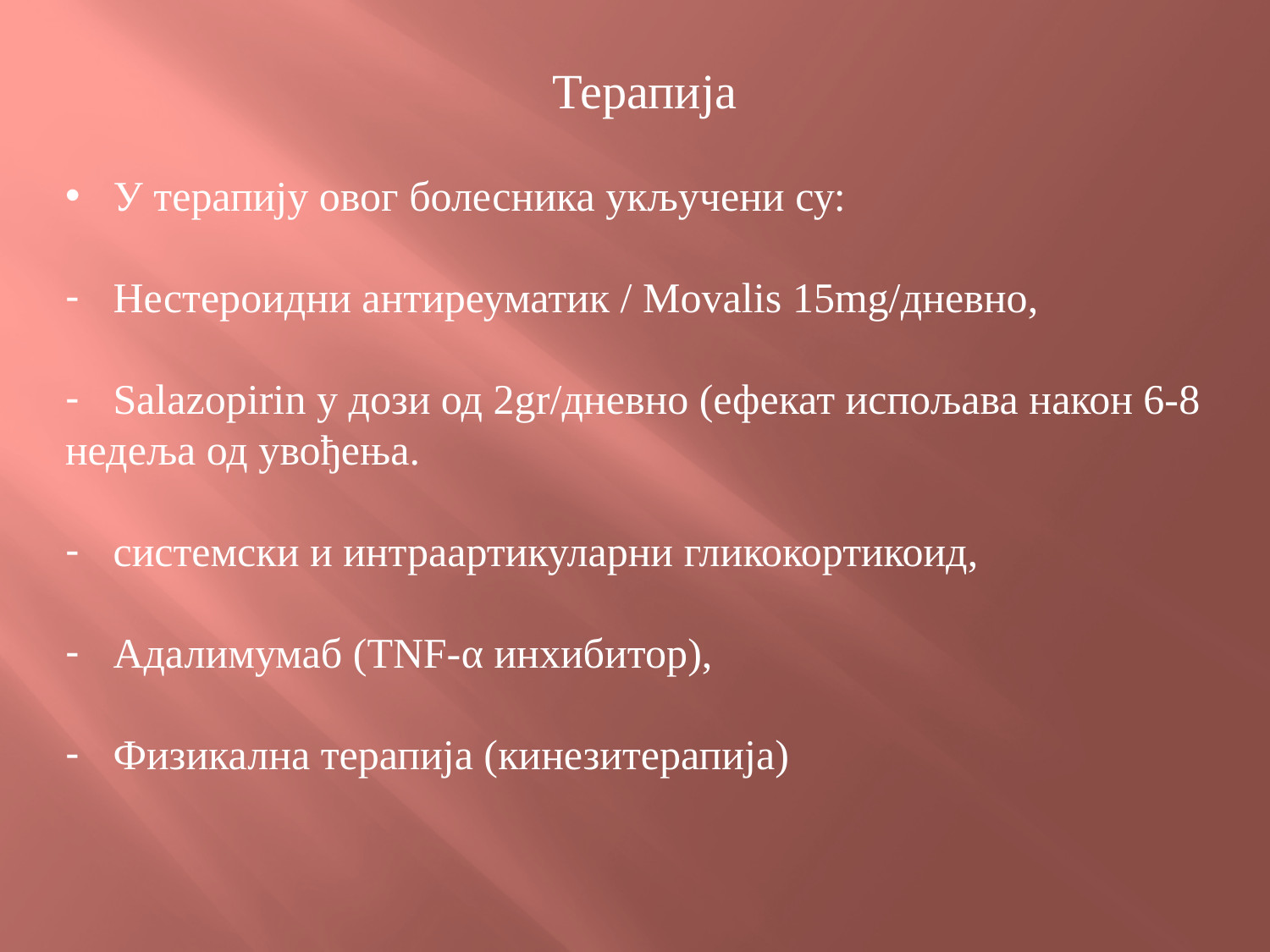

Терапија

У терапију овог болесника укључени су:

Нестероидни антиреуматик / Movalis 15mg/дневно,

Salazopirin у дози од 2gr/дневно (ефекат испољава након 6-8
недеља од увођења.

системски и интраартикуларни гликокортикоид,

Адалимумаб (TNF-α инхибитор),

Физикална терапија (кинезитерапија)